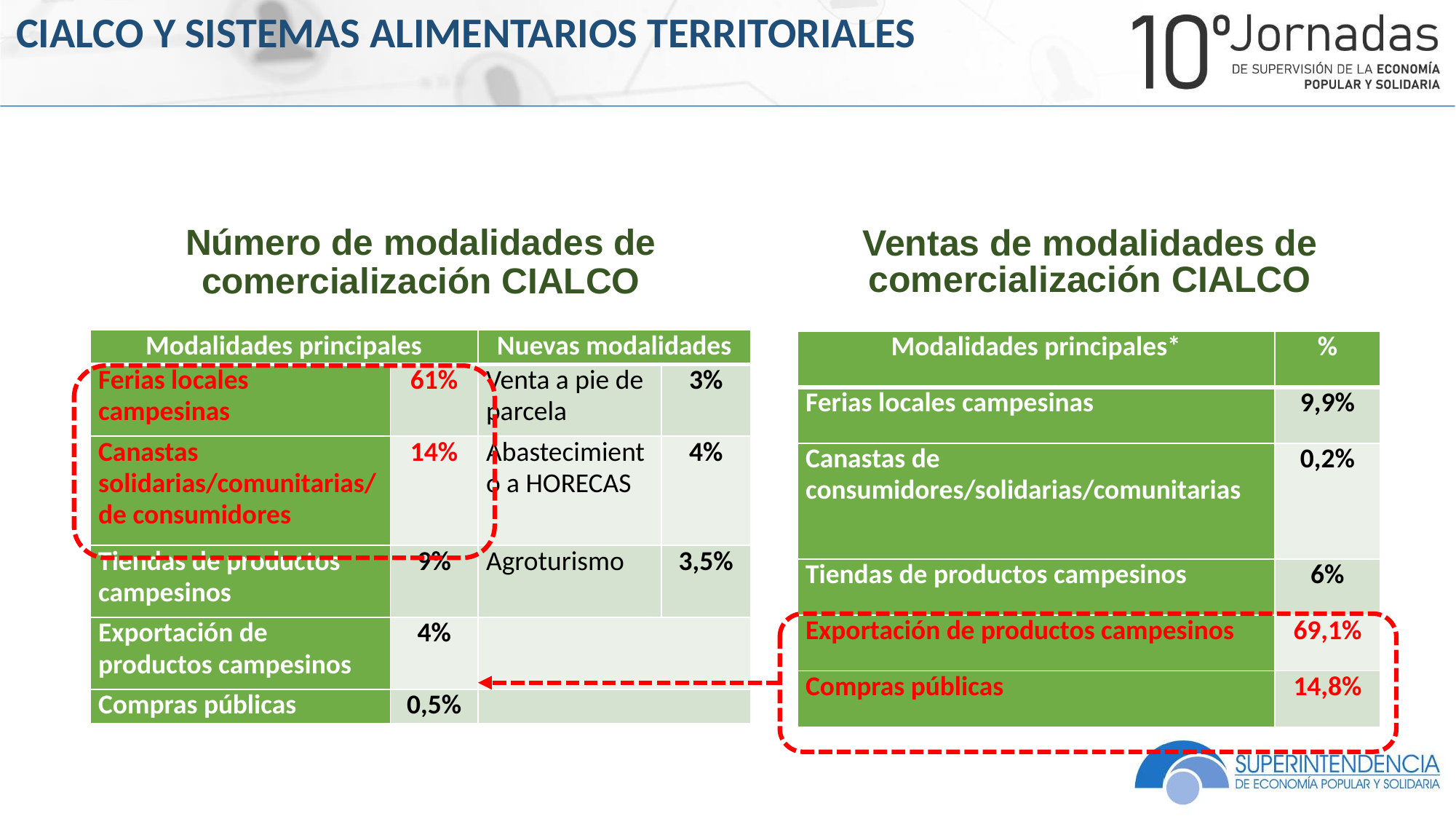

CIALCO Y SISTEMAS ALIMENTARIOS TERRITORIALES
Número de modalidades de comercialización CIALCO
Ventas de modalidades de comercialización CIALCO
| Modalidades principales |  | Nuevas modalidades |  |
| --- | --- | --- | --- |
| Ferias locales campesinas | 61% | Venta a pie de parcela | 3% |
| Canastas solidarias/comunitarias/ de consumidores | 14% | Abastecimiento a HORECAS | 4% |
| Tiendas de productos campesinos | 9% | Agroturismo | 3,5% |
| Exportación de productos campesinos | 4% |  |  |
| Compras públicas | 0,5% |  |  |
| Modalidades principales\* | % |
| --- | --- |
| Ferias locales campesinas | 9,9% |
| Canastas de consumidores/solidarias/comunitarias | 0,2% |
| Tiendas de productos campesinos | 6% |
| Exportación de productos campesinos | 69,1% |
| Compras públicas | 14,8% |